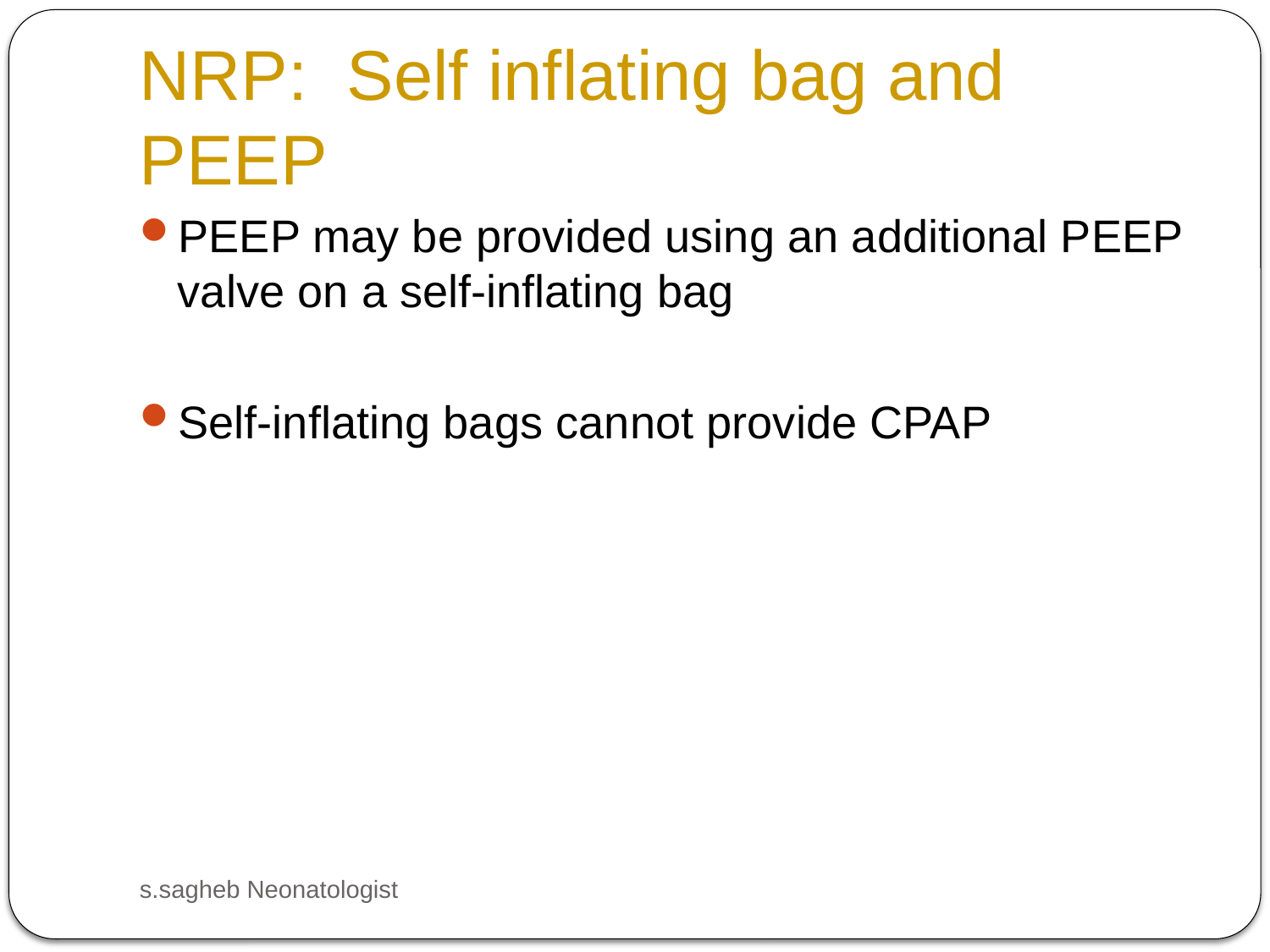

# NRP:  Self inflating bag and PEEP
PEEP may be provided using an additional PEEP valve on a self-inflating bag

Self-inflating bags cannot provide CPAP

s.sagheb Neonatologist